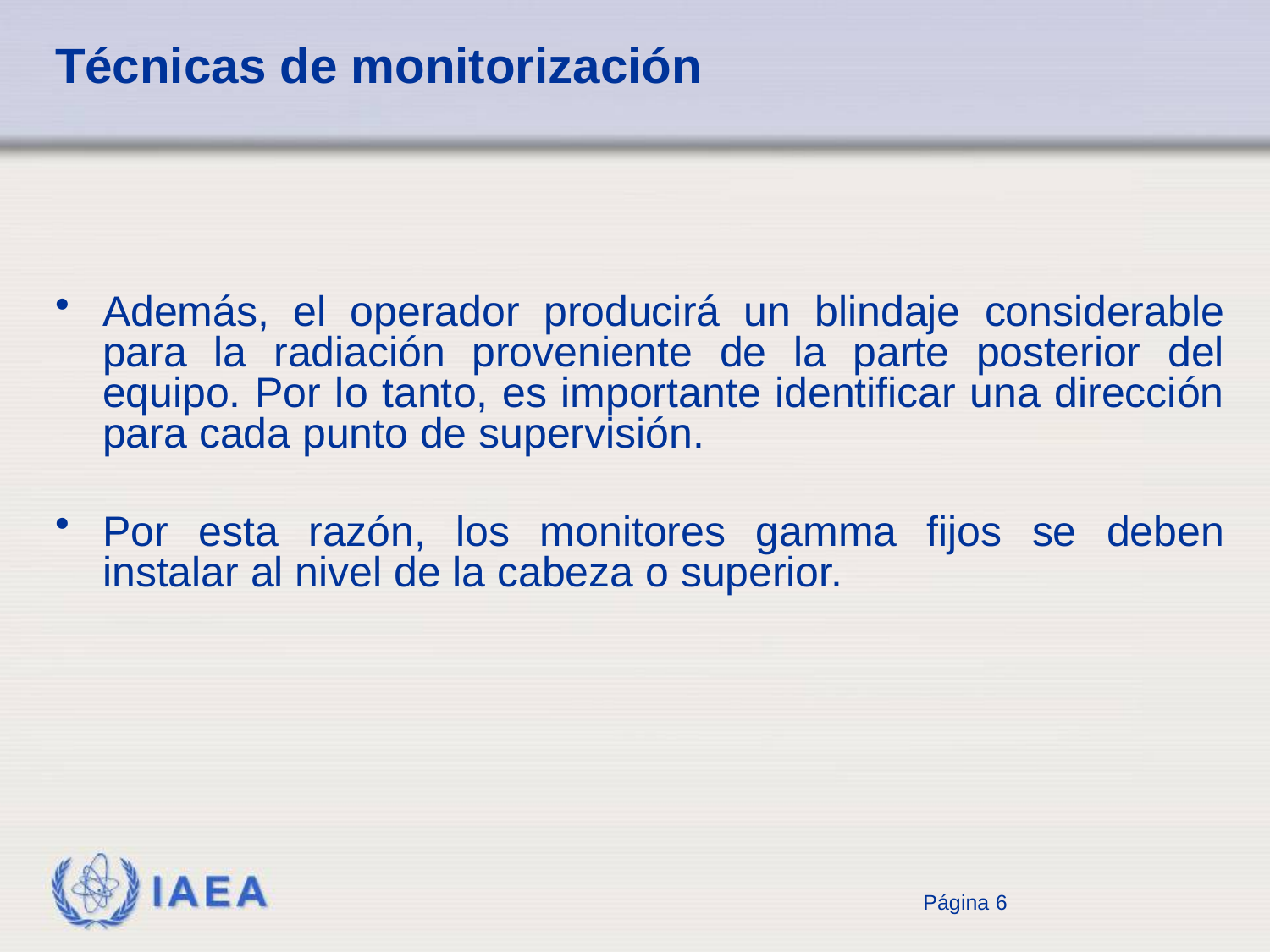

# Técnicas de monitorización

Además, el operador producirá un blindaje considerable para la radiación proveniente de la parte posterior del equipo. Por lo tanto, es importante identificar una dirección para cada punto de supervisión.

Por esta razón, los monitores gamma fijos se deben instalar al nivel de la cabeza o superior.